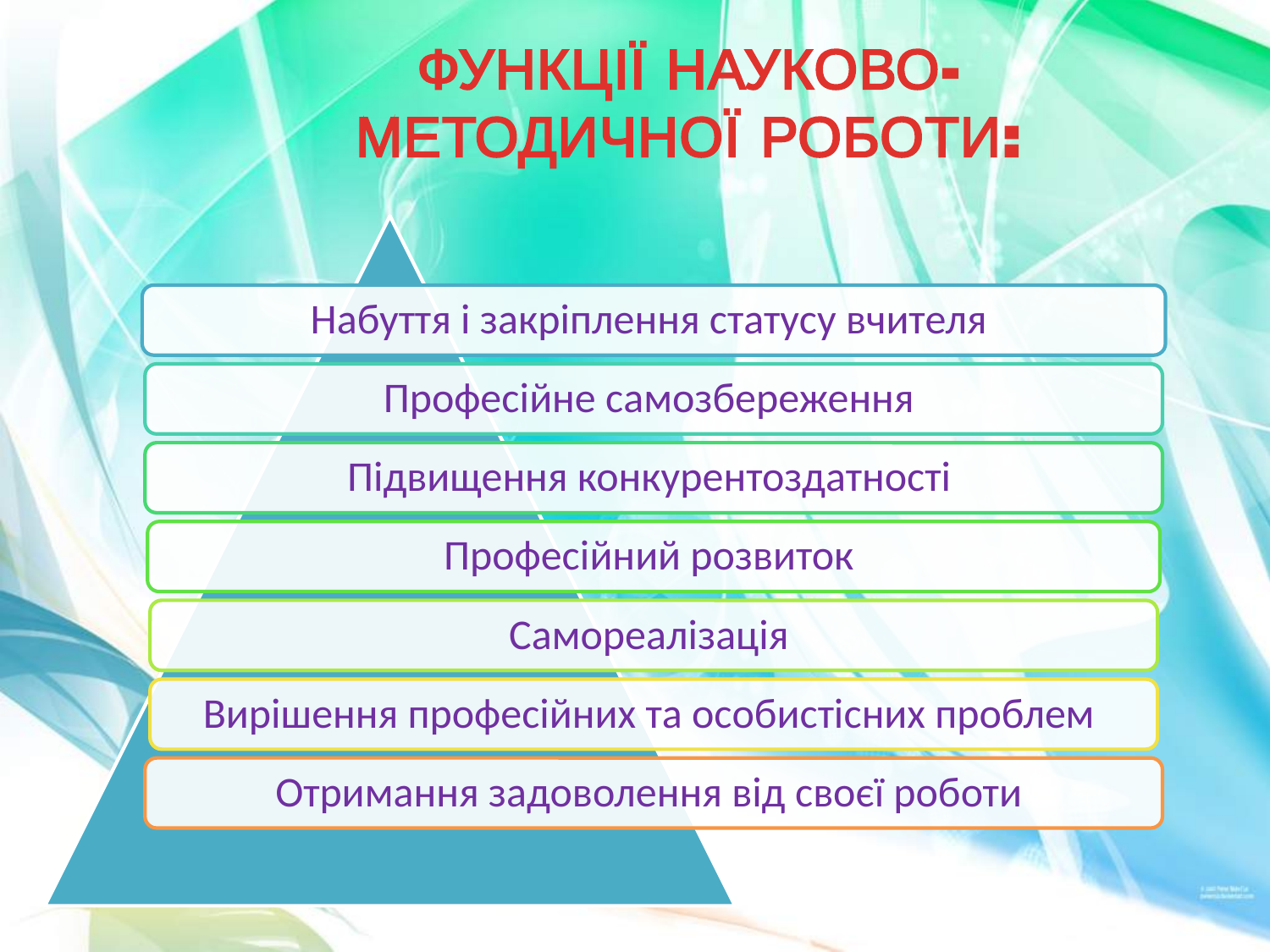

ФУНКЦІЇ НАУКОВО-
МЕТОДИЧНОЇ РОБОТИ:
Набуття і закріплення статусу вчителя
Професійне самозбереження
Підвищення конкурентоздатності
Професійний розвиток
Самореалізація
Вирішення професійних та особистісних проблем
Отримання задоволення від своєї роботи